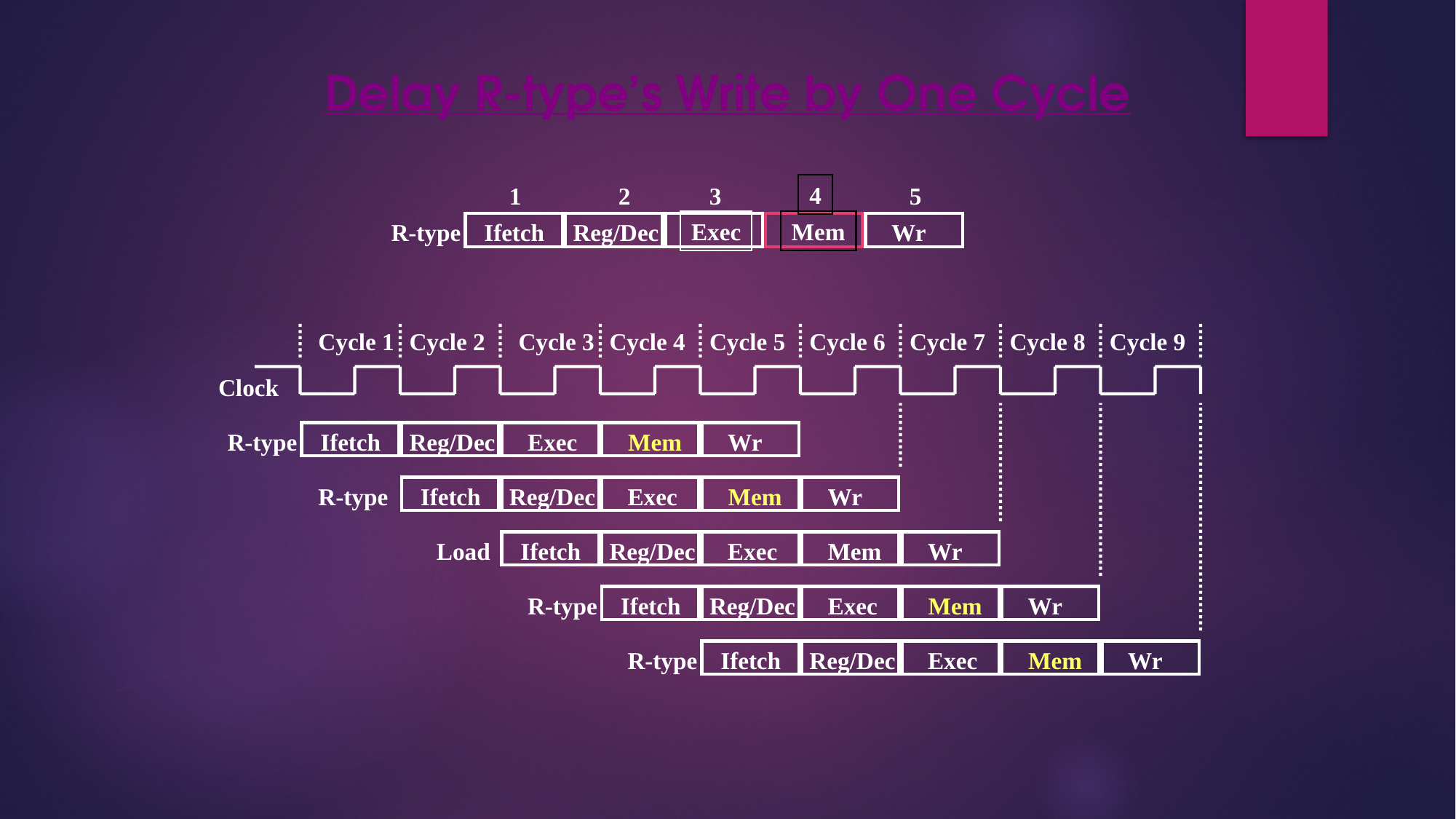

Delay R-type’s Write by One Cycle
4
1
2
3
5
Exec

Mem
Ifetch

Reg/Dec

R-type
Wr

Cycle 1
Cycle 2
Cycle 3
Cycle 4
Cycle 5
Cycle 6
Cycle 7
Cycle 8
Cycle 9

Clock

Ifetch

Reg/Dec

Exec

Mem

R-type
Wr

Ifetch

Reg/Dec

Exec

Mem

R-type
Wr

Ifetch

Reg/Dec

Exec

Mem

Load
Wr

Ifetch

Reg/Dec

Exec

Mem

R-type
Wr

Ifetch

Reg/Dec

Exec

Mem

R-type
Wr